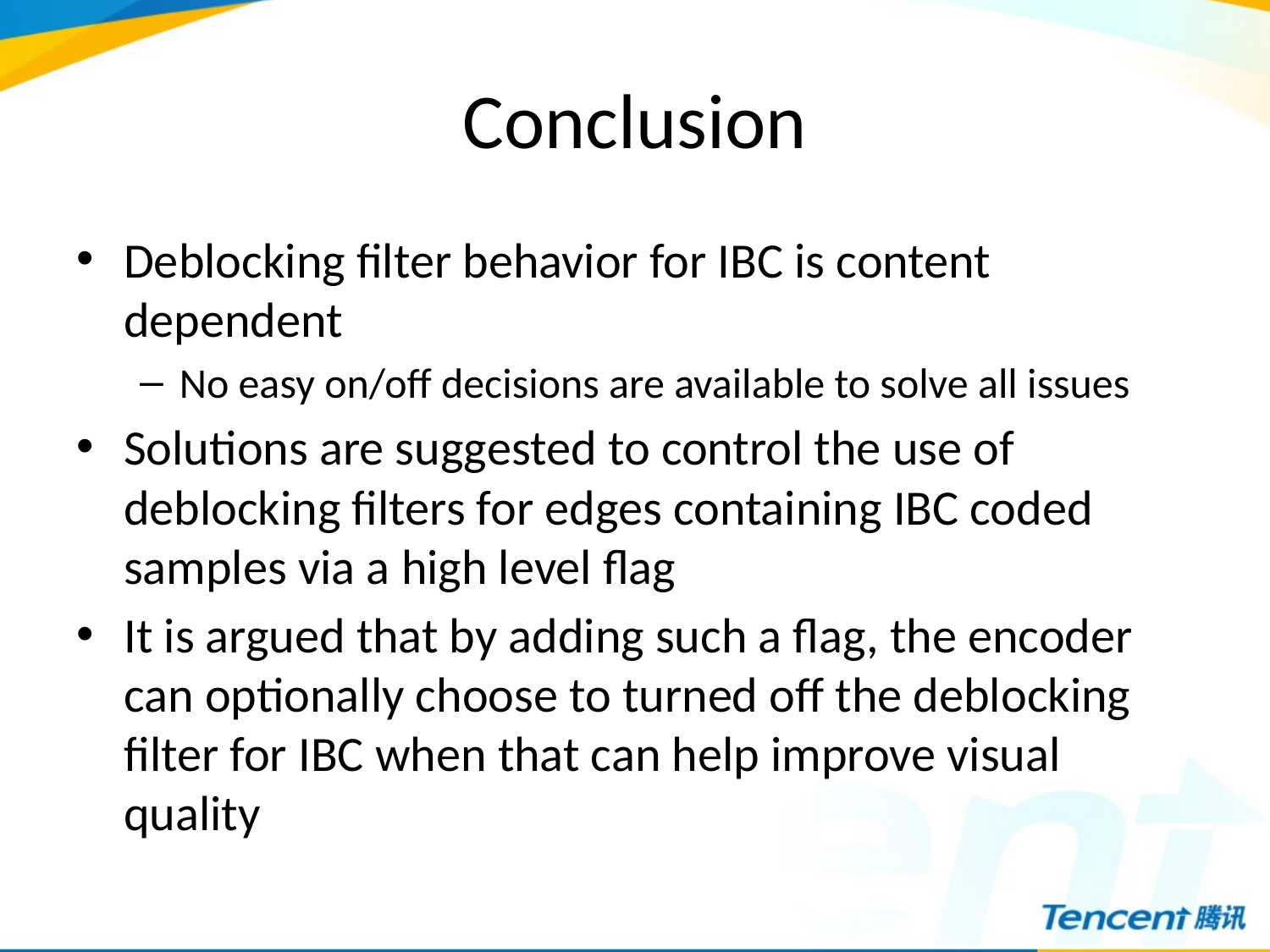

# Conclusion
Deblocking filter behavior for IBC is content dependent
No easy on/off decisions are available to solve all issues
Solutions are suggested to control the use of deblocking filters for edges containing IBC coded samples via a high level flag
It is argued that by adding such a flag, the encoder can optionally choose to turned off the deblocking filter for IBC when that can help improve visual quality